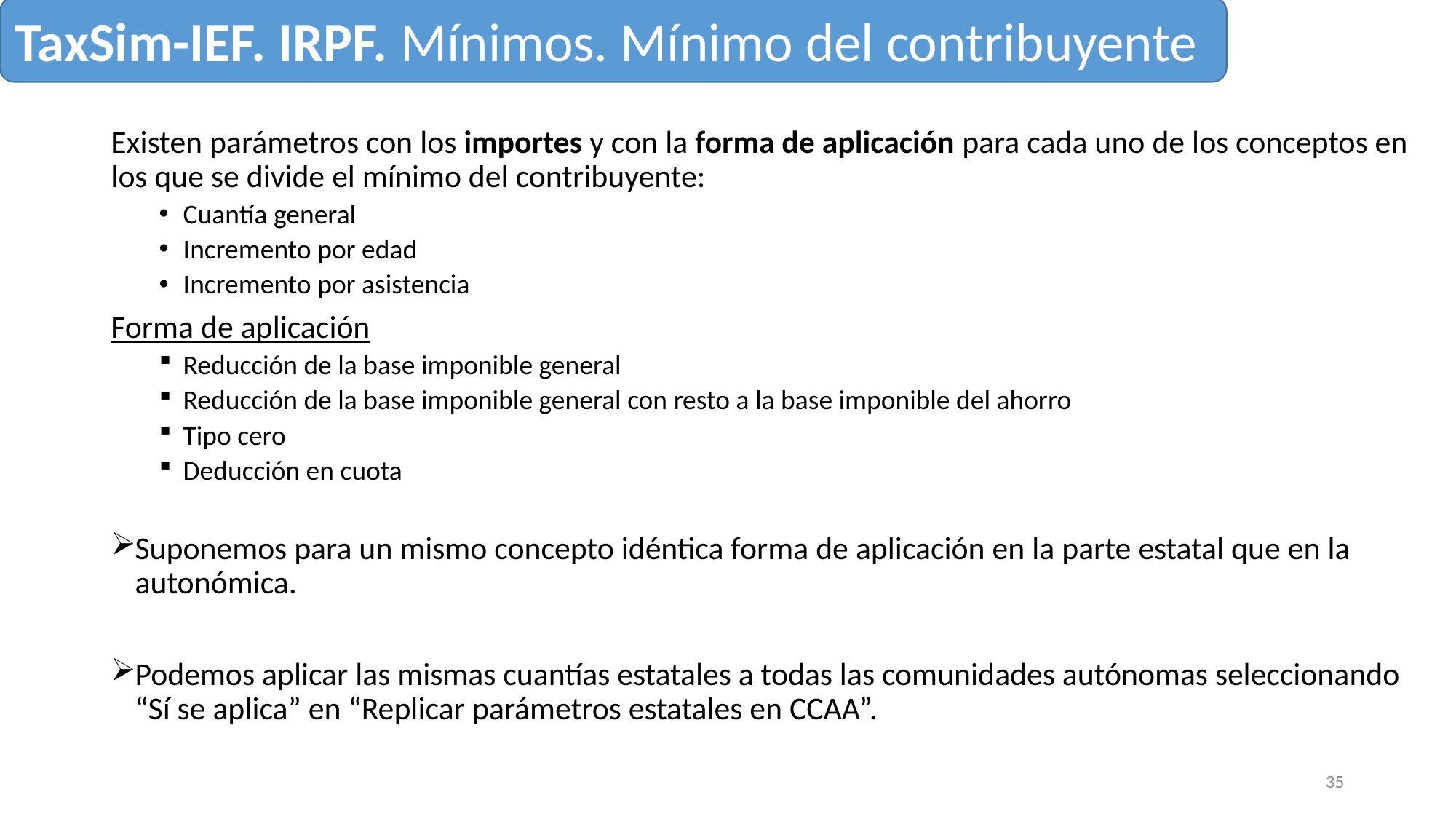

TaxSim-IEF. IRPF. Mínimos. Mínimo del contribuyente
Existen parámetros con los importes y con la forma de aplicación para cada uno de los conceptos en los que se divide el mínimo del contribuyente:
Cuantía general
Incremento por edad
Incremento por asistencia
Forma de aplicación
Reducción de la base imponible general
Reducción de la base imponible general con resto a la base imponible del ahorro
Tipo cero
Deducción en cuota

Suponemos para un mismo concepto idéntica forma de aplicación en la parte estatal que en la autonómica.

Podemos aplicar las mismas cuantías estatales a todas las comunidades autónomas seleccionando “Sí se aplica” en “Replicar parámetros estatales en CCAA”.
35